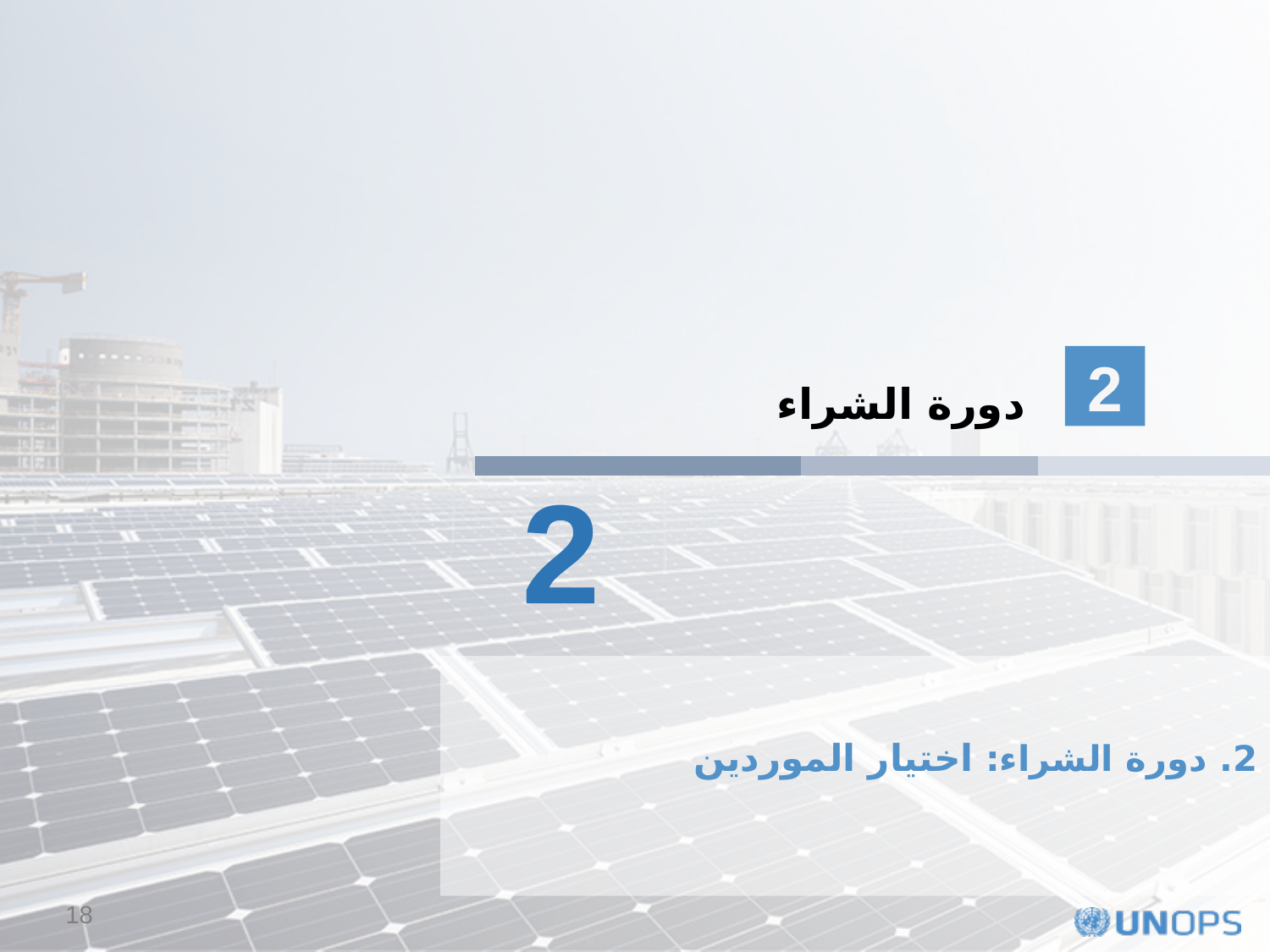

2
دورة الشراء

2
2. دورة الشراء: اختيار الموردين